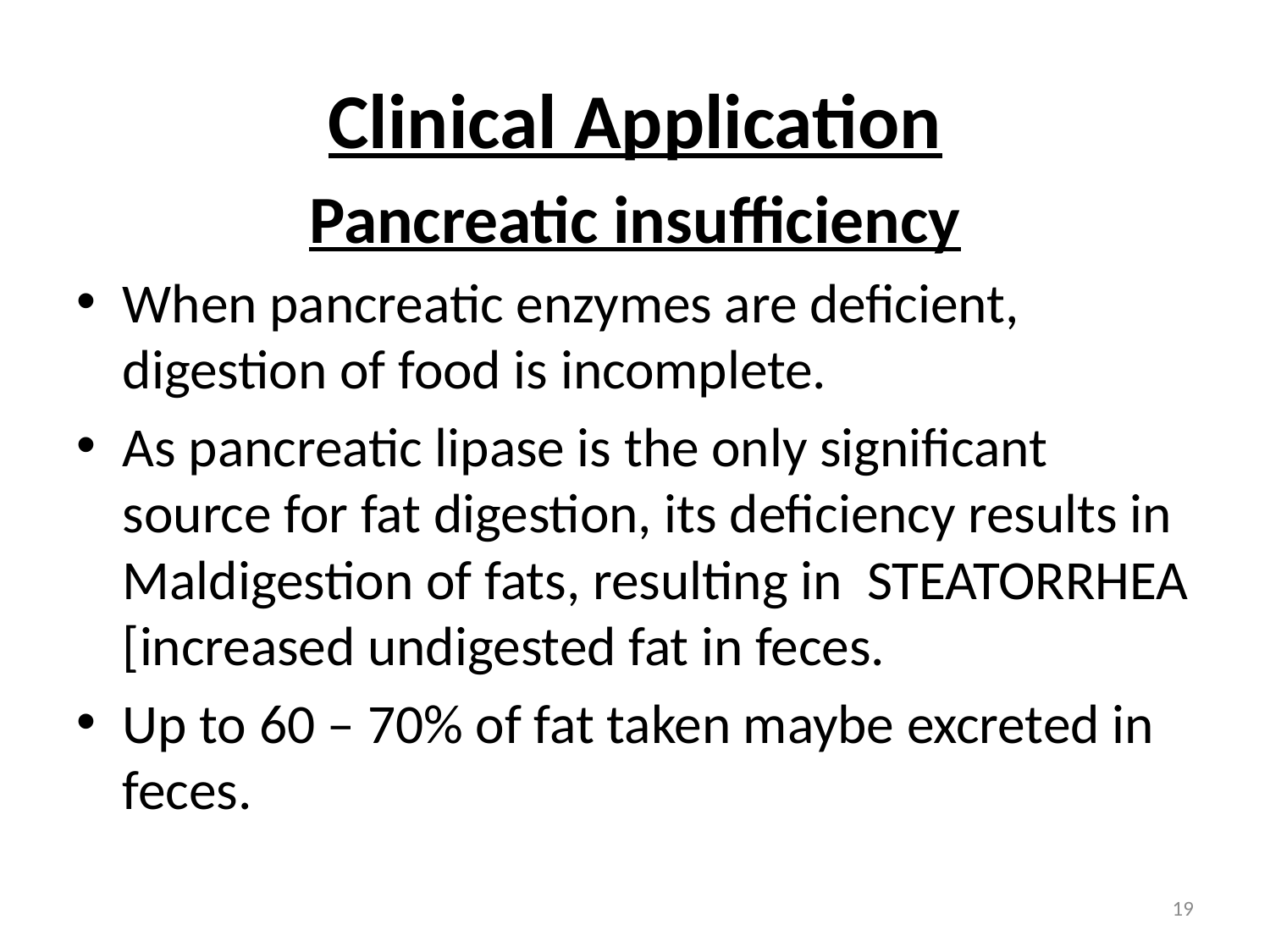

# Clinical Application
Pancreatic insufficiency
When pancreatic enzymes are deficient, digestion of food is incomplete.
As pancreatic lipase is the only significant source for fat digestion, its deficiency results in Maldigestion of fats, resulting in  STEATORRHEA [increased undigested fat in feces.
Up to 60 – 70% of fat taken maybe excreted in feces.
19